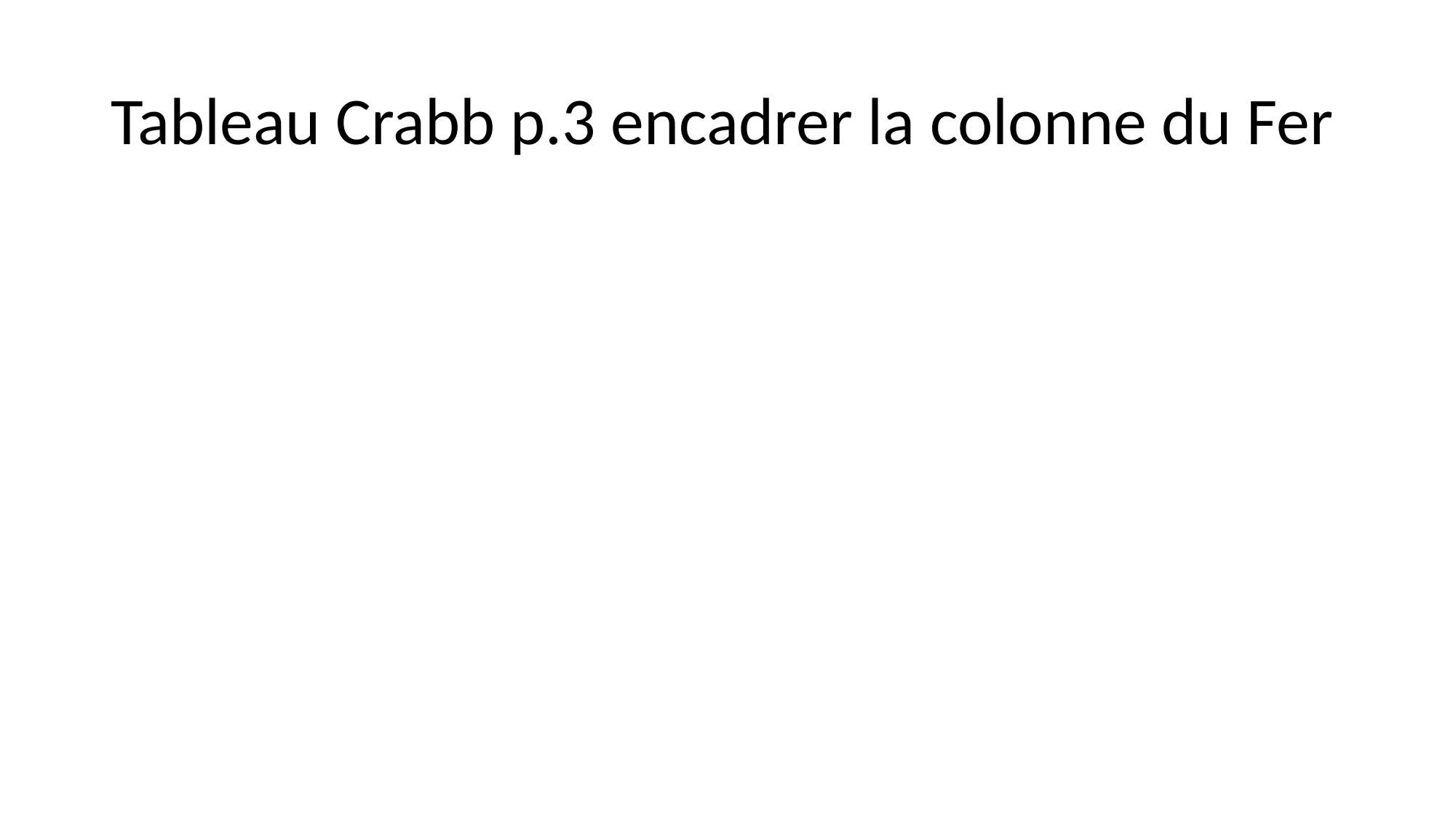

# Tableau Crabb p.3 encadrer la colonne du Fer